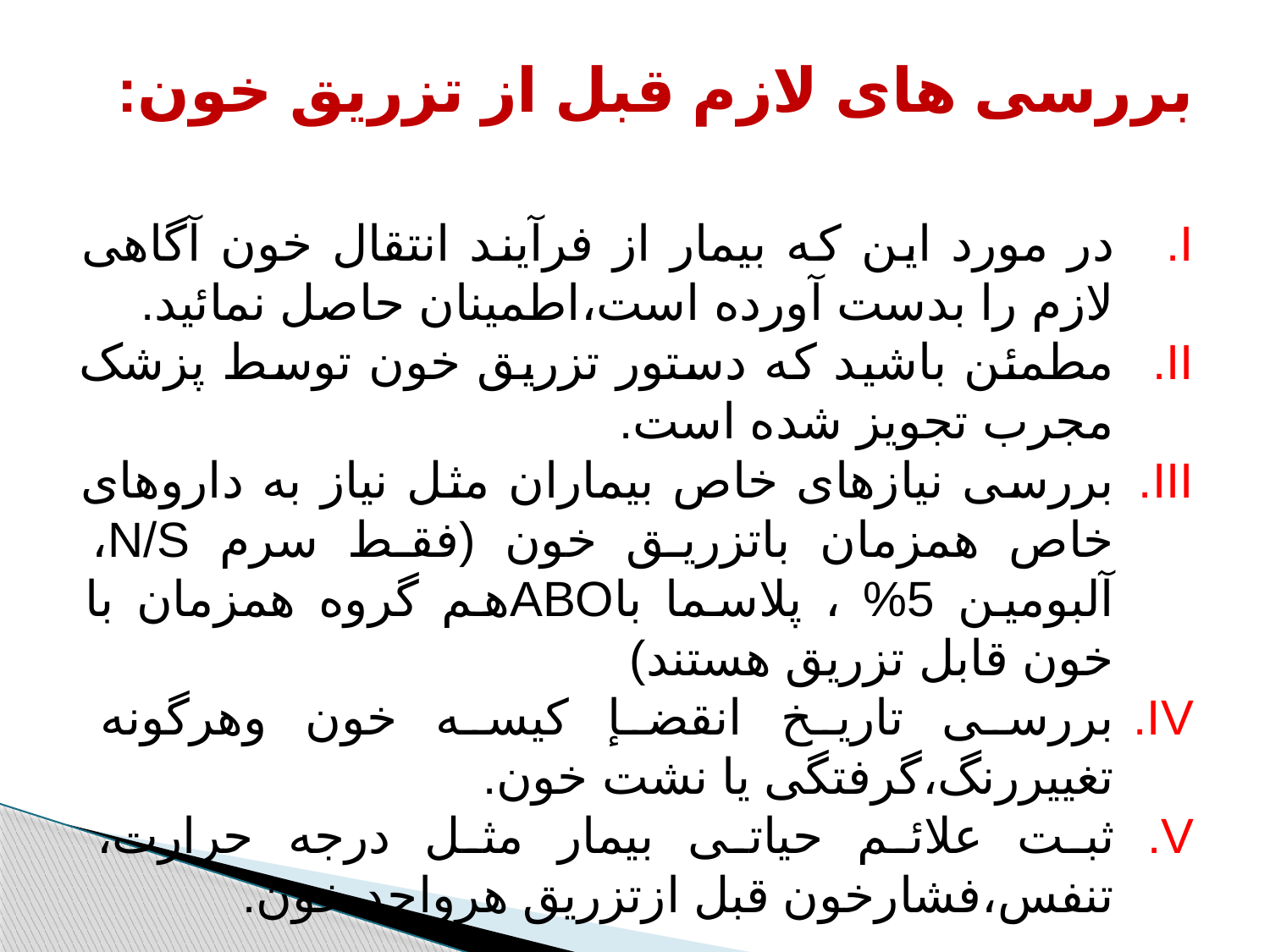

# بررسی های لازم قبل از تزریق خون:
در مورد این که بیمار از فرآیند انتقال خون آگاهی لازم را بدست آورده است،اطمینان حاصل نمائید.
مطمئن باشید که دستور تزریق خون توسط پزشک مجرب تجویز شده است.
بررسی نیازهای خاص بیماران مثل نیاز به داروهای خاص همزمان باتزریق خون (فقط سرم N/S، آلبومين 5% ، پلاسما باABOهم گروه همزمان با خون قابل تزريق هستند)
بررسی تاریخ انقضإ کیسه خون وهرگونه تغییررنگ،گرفتگی یا نشت خون.
ثبت علائم حیاتی بیمار مثل درجه حرارت، تنفس،فشارخون قبل ازتزریق هرواحد خون.